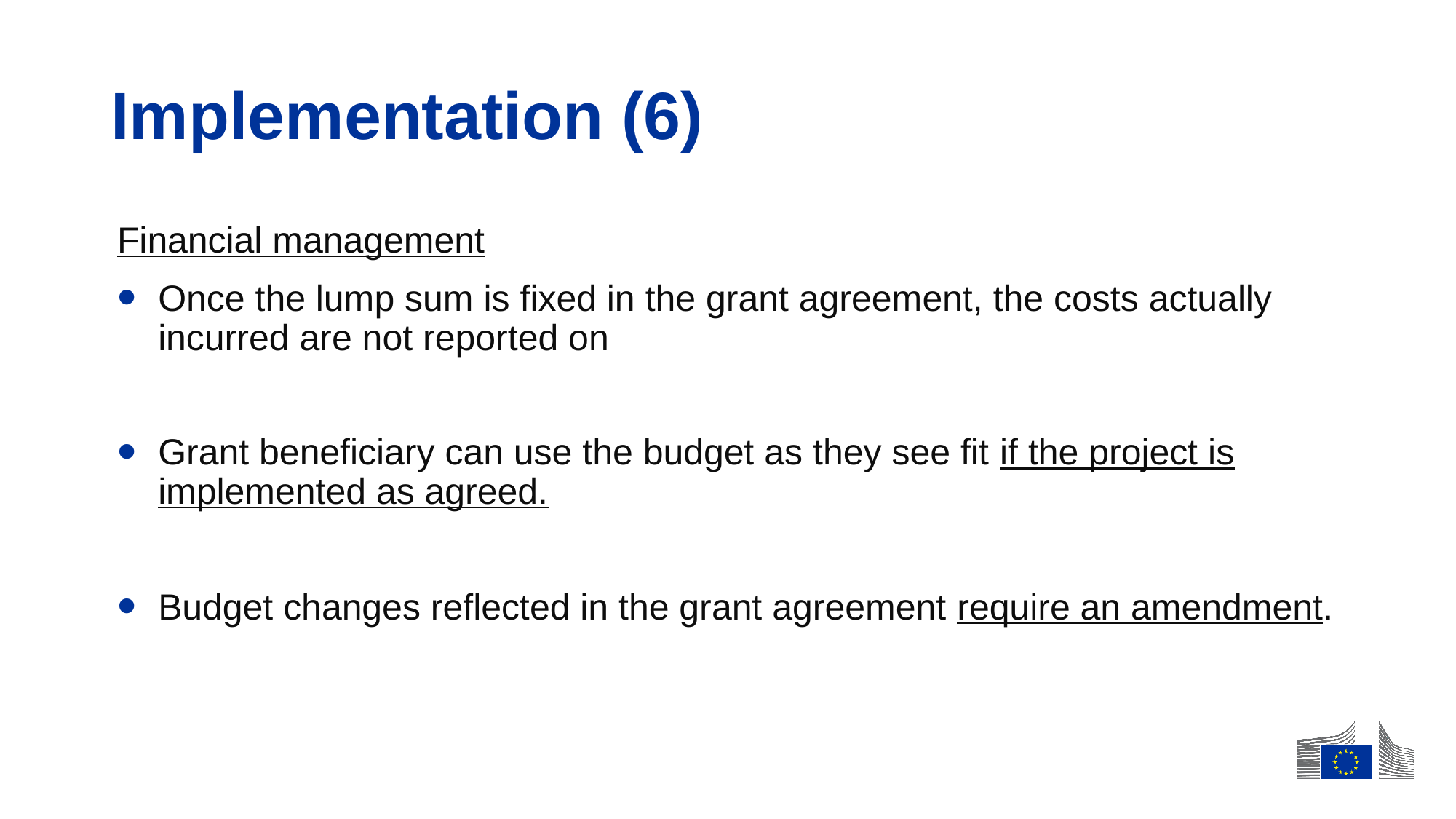

# Implementation (6)
Financial management
Once the lump sum is fixed in the grant agreement, the costs actually incurred are not reported on

Grant beneficiary can use the budget as they see fit if the project is implemented as agreed.

Budget changes reflected in the grant agreement require an amendment.